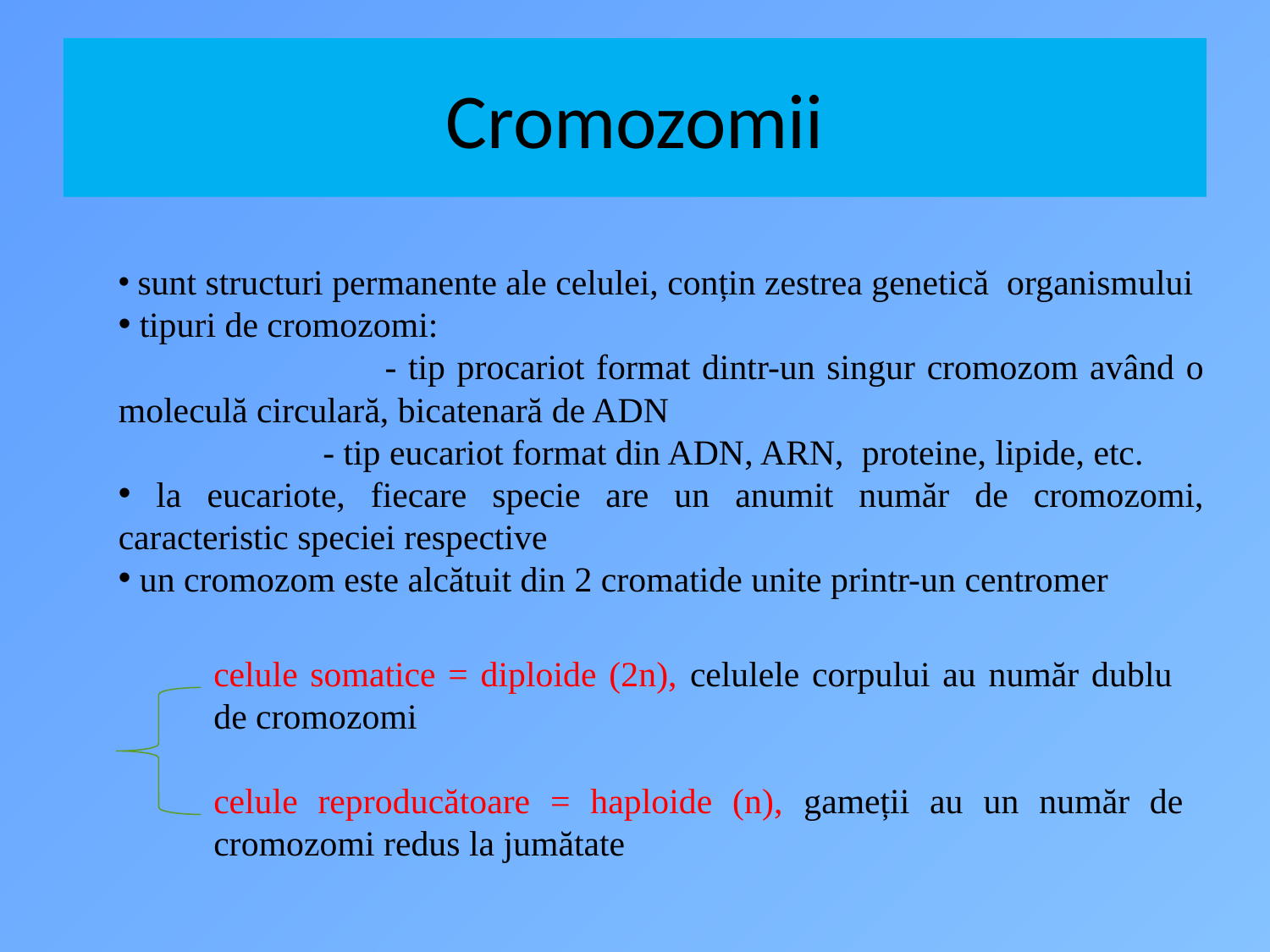

# Cromozomii
 sunt structuri permanente ale celulei, conțin zestrea genetică  organismului
 tipuri de cromozomi:
                       - tip procariot format dintr-un singur cromozom având o moleculă circulară, bicatenară de ADN
                       - tip eucariot format din ADN, ARN,  proteine, lipide, etc.
 la eucariote, fiecare specie are un anumit număr de cromozomi, caracteristic speciei respective
 un cromozom este alcătuit din 2 cromatide unite printr-un centromer

celule somatice = diploide (2n), celulele corpului au număr dublu de cromozomi

celule reproducătoare = haploide (n), gameții au un număr de cromozomi redus la jumătate